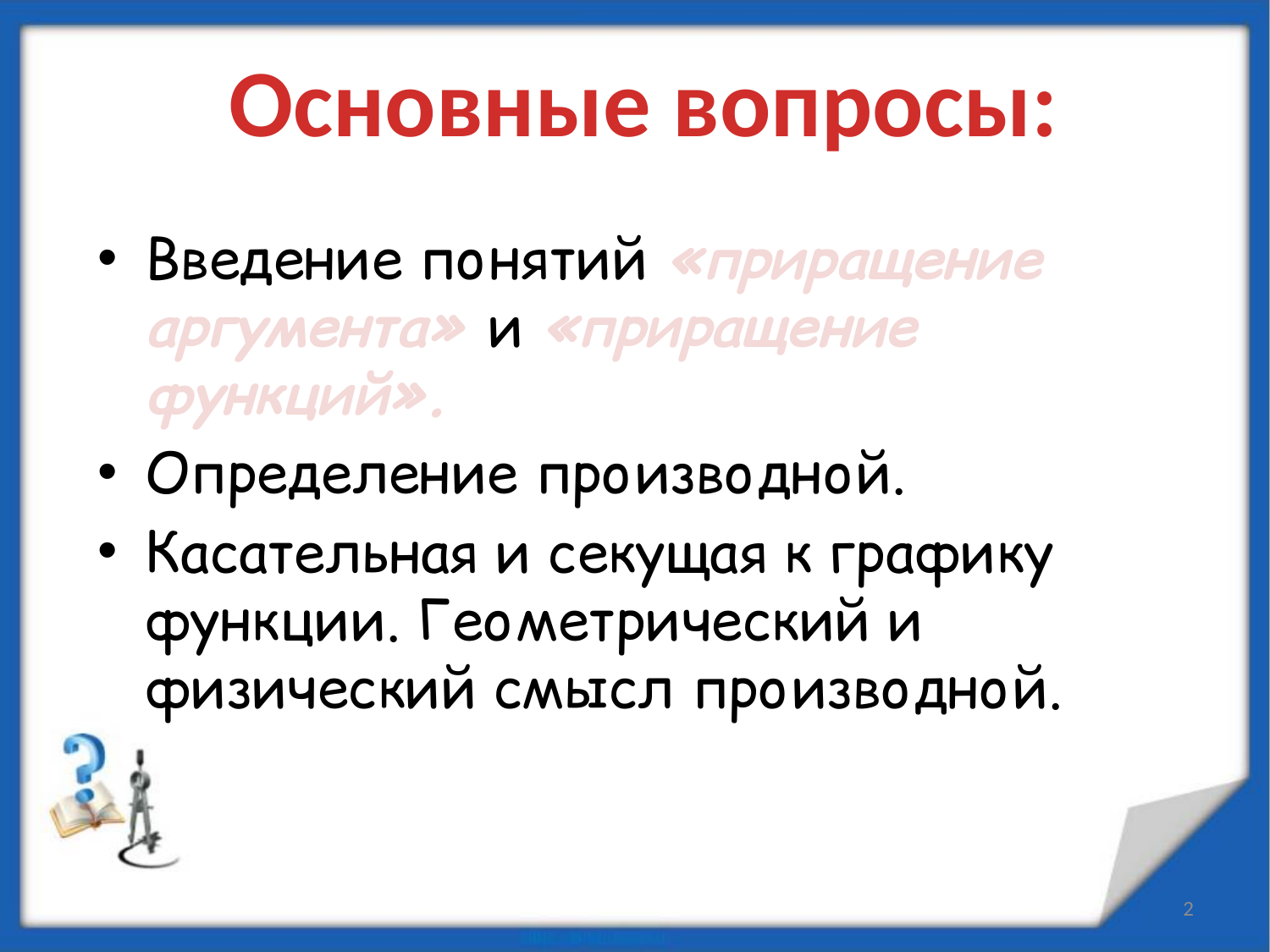

# Основные вопросы:
Введение понятий «приращение аргумента» и «приращение функций».
Определение производной.
Касательная и секущая к графику функции. Геометрический и физический смысл производной.

2